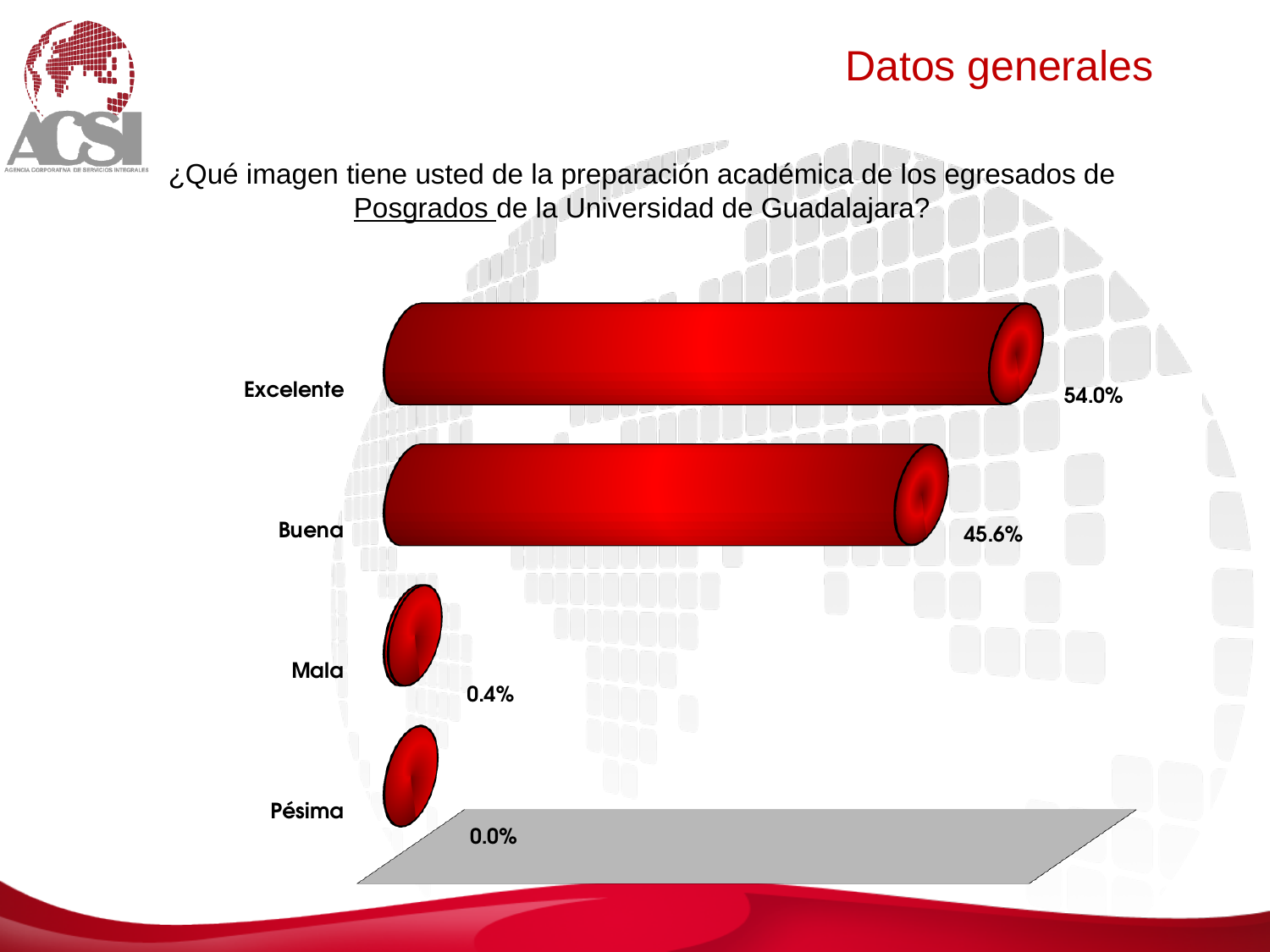

Datos generales
¿Qué imagen tiene usted de la preparación académica de los egresados de Posgrados de la Universidad de Guadalajara?

[unsupported chart]